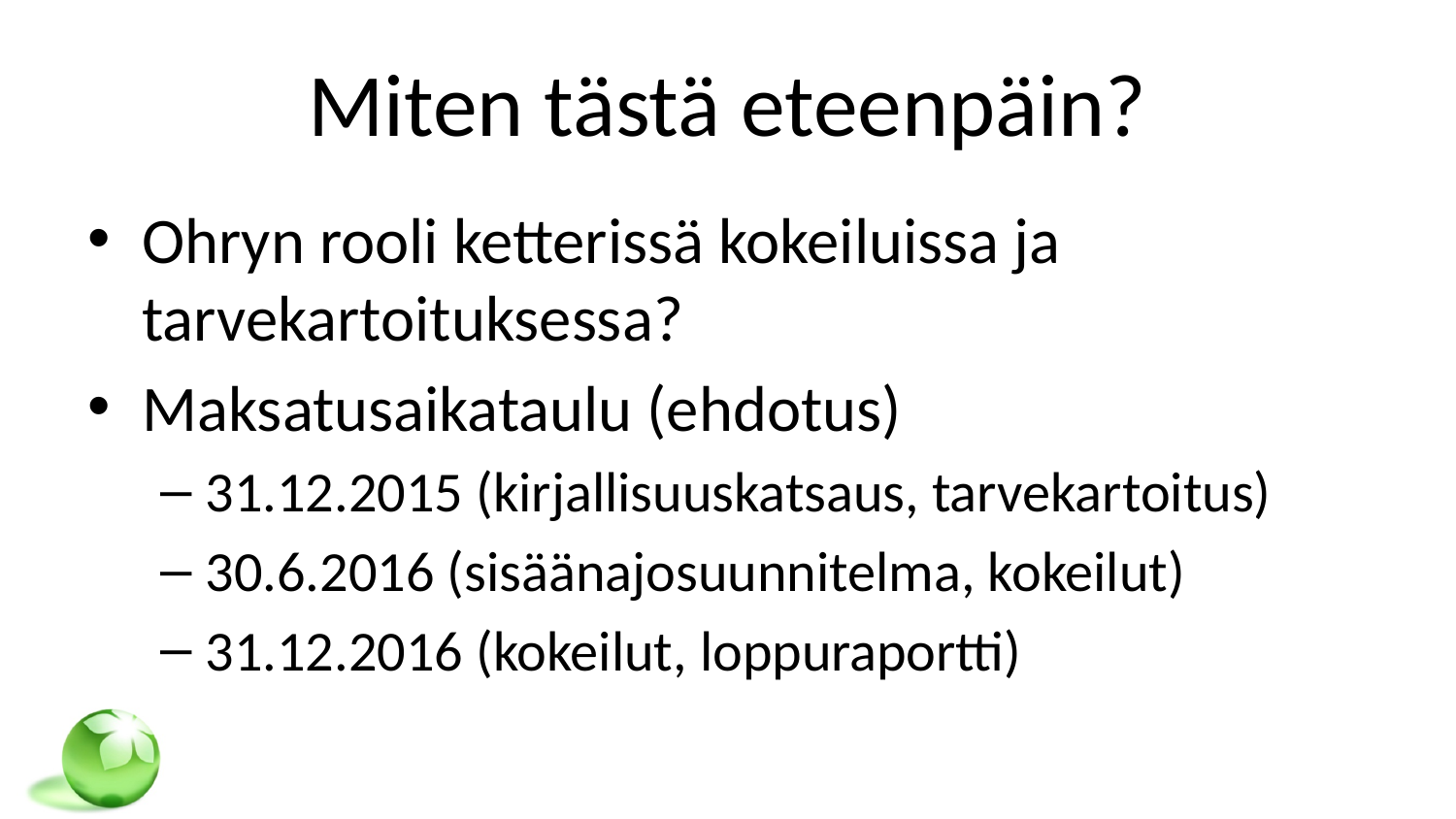

# Miten tästä eteenpäin?
Ohryn rooli ketterissä kokeiluissa ja tarvekartoituksessa?
Maksatusaikataulu (ehdotus)
31.12.2015 (kirjallisuuskatsaus, tarvekartoitus)
30.6.2016 (sisäänajosuunnitelma, kokeilut)
31.12.2016 (kokeilut, loppuraportti)